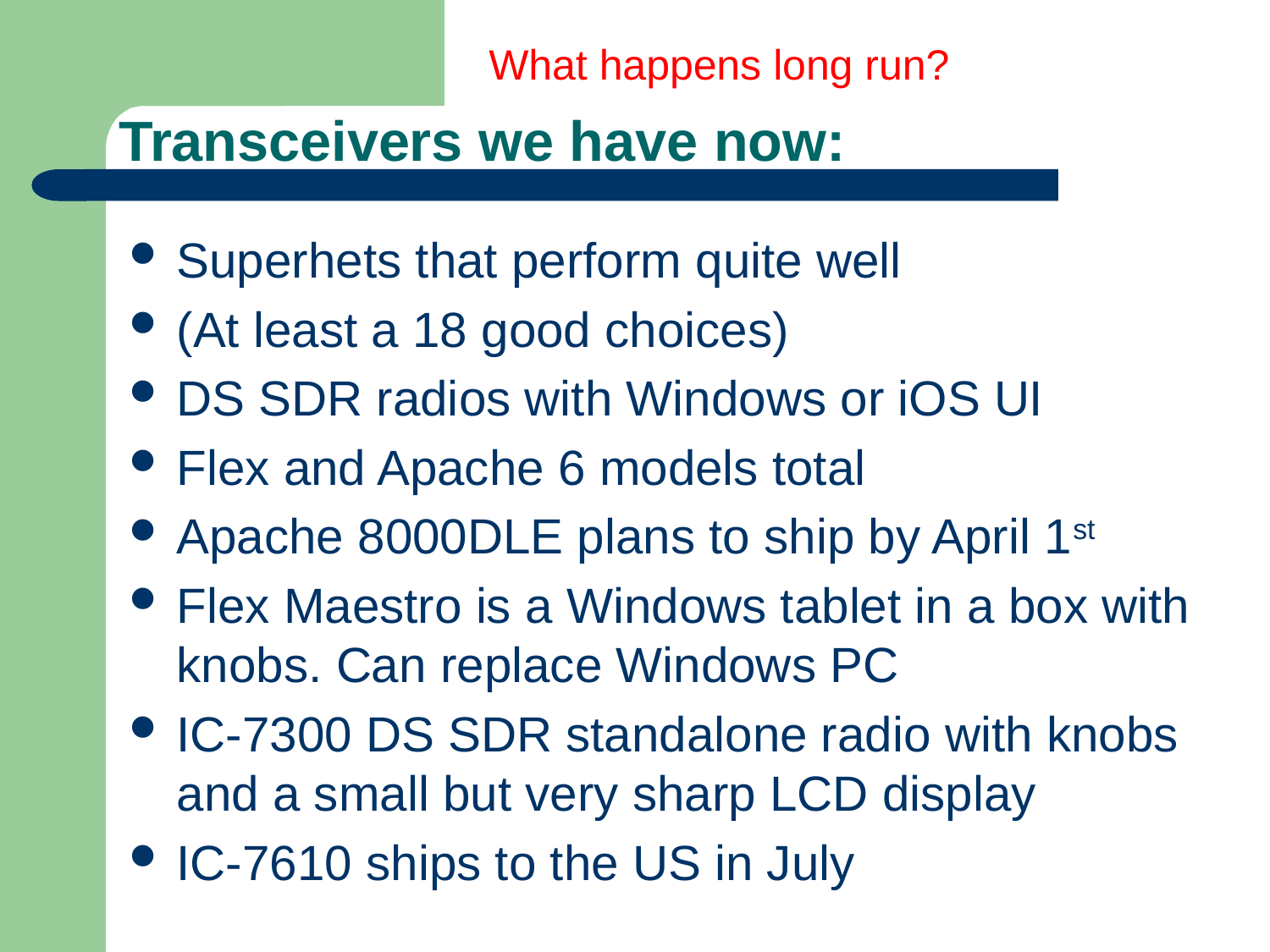

What happens long run?
# Transceivers we have now:
Superhets that perform quite well
(At least a 18 good choices)
DS SDR radios with Windows or iOS UI
Flex and Apache 6 models total
Apache 8000DLE plans to ship by April 1st
Flex Maestro is a Windows tablet in a box with knobs. Can replace Windows PC
IC-7300 DS SDR standalone radio with knobs and a small but very sharp LCD display
IC-7610 ships to the US in July